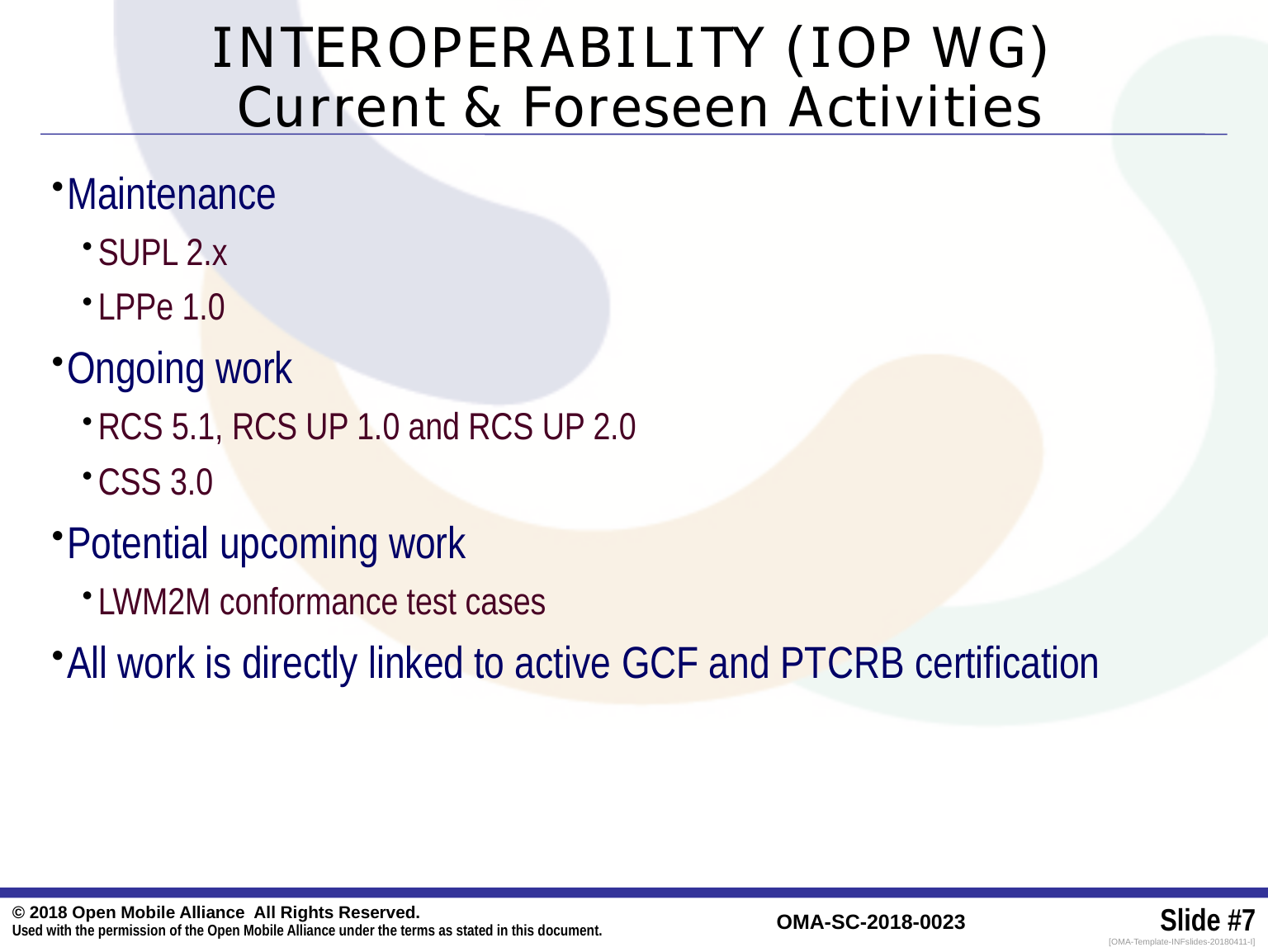

# INTEROPERABILITY (IOP WG) Current & Foreseen Activities
Maintenance
SUPL 2.x
LPPe 1.0
Ongoing work
RCS 5.1, RCS UP 1.0 and RCS UP 2.0
CSS 3.0
Potential upcoming work
LWM2M conformance test cases
All work is directly linked to active GCF and PTCRB certification